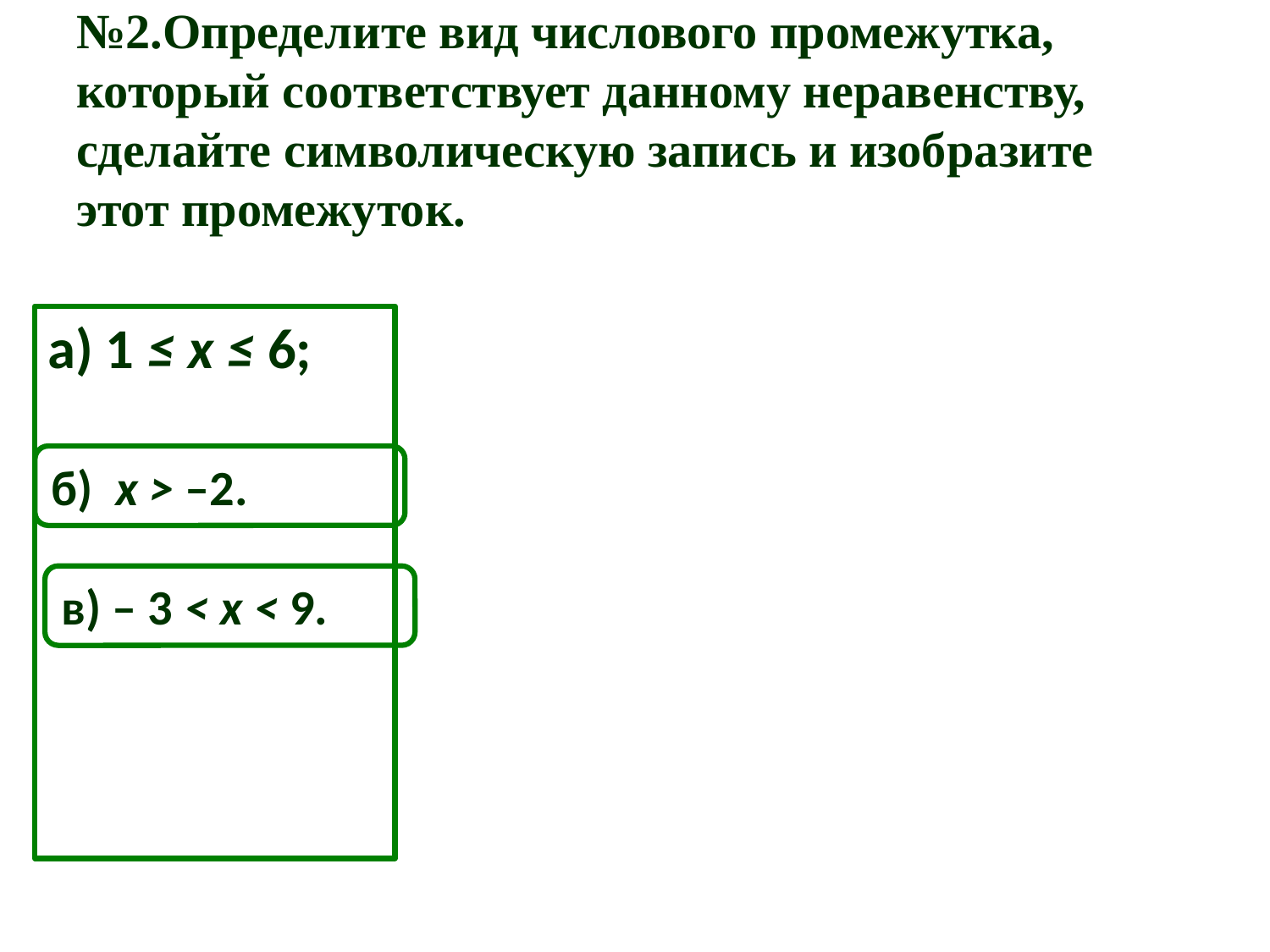

# №2.Определите вид числового промежутка, который соответствует данному неравенству, сделайте символическую запись и изобразите этот промежуток.
а) 1 ≤ x ≤ 6;
б)  x > –2.
в) – 3 < x < 9.